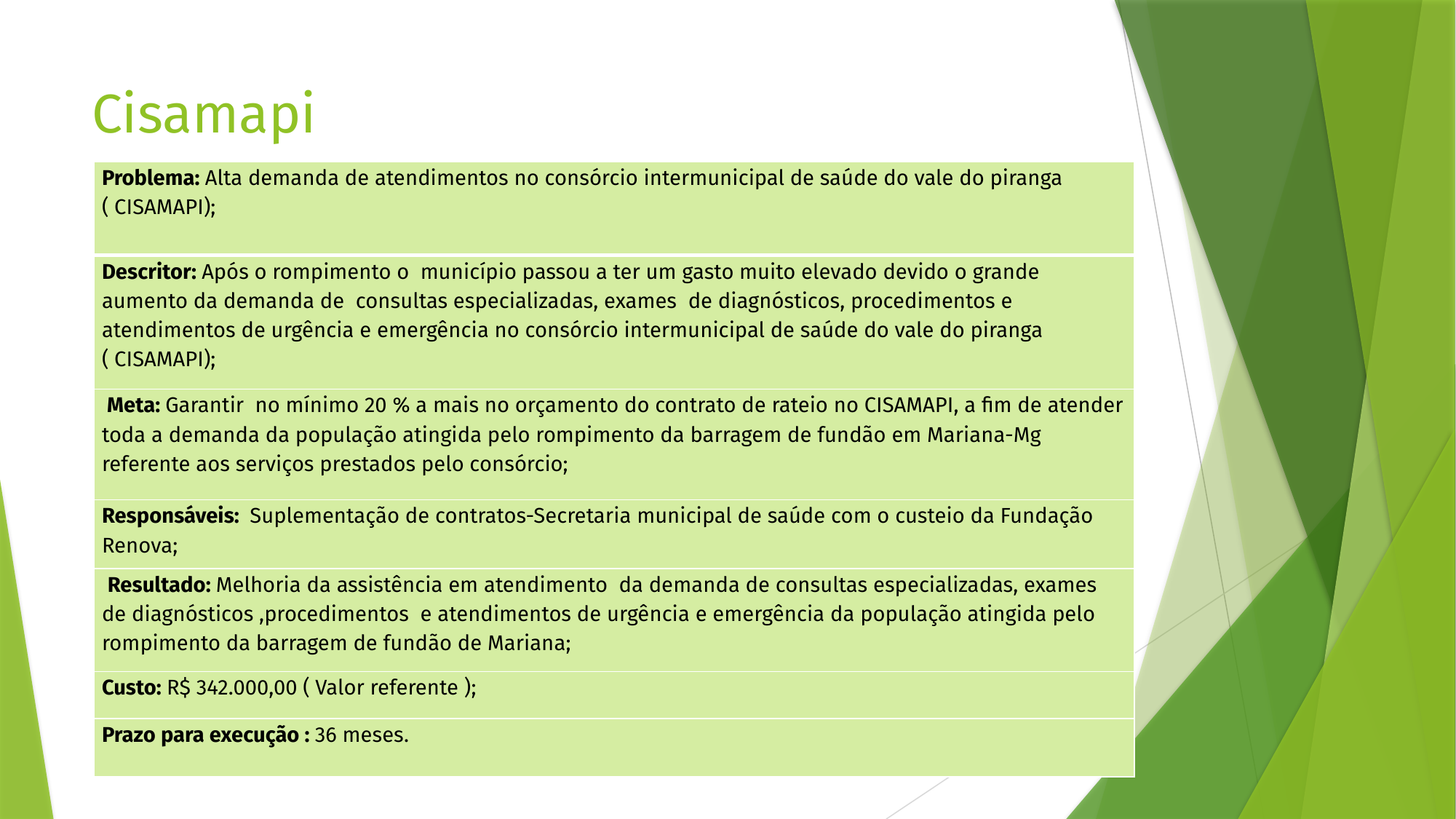

# Cisamapi
| Problema: Alta demanda de atendimentos no consórcio intermunicipal de saúde do vale do piranga ( CISAMAPI); |
| --- |
| Descritor: Após o rompimento o município passou a ter um gasto muito elevado devido o grande aumento da demanda de consultas especializadas, exames de diagnósticos, procedimentos e atendimentos de urgência e emergência no consórcio intermunicipal de saúde do vale do piranga ( CISAMAPI); |
| Meta: Garantir no mínimo 20 % a mais no orçamento do contrato de rateio no CISAMAPI, a fim de atender toda a demanda da população atingida pelo rompimento da barragem de fundão em Mariana-Mg referente aos serviços prestados pelo consórcio; |
| Responsáveis: Suplementação de contratos-Secretaria municipal de saúde com o custeio da Fundação Renova; |
| Resultado: Melhoria da assistência em atendimento da demanda de consultas especializadas, exames de diagnósticos ,procedimentos e atendimentos de urgência e emergência da população atingida pelo rompimento da barragem de fundão de Mariana; |
| Custo: R$ 342.000,00 ( Valor referente ); |
| Prazo para execução : 36 meses. |